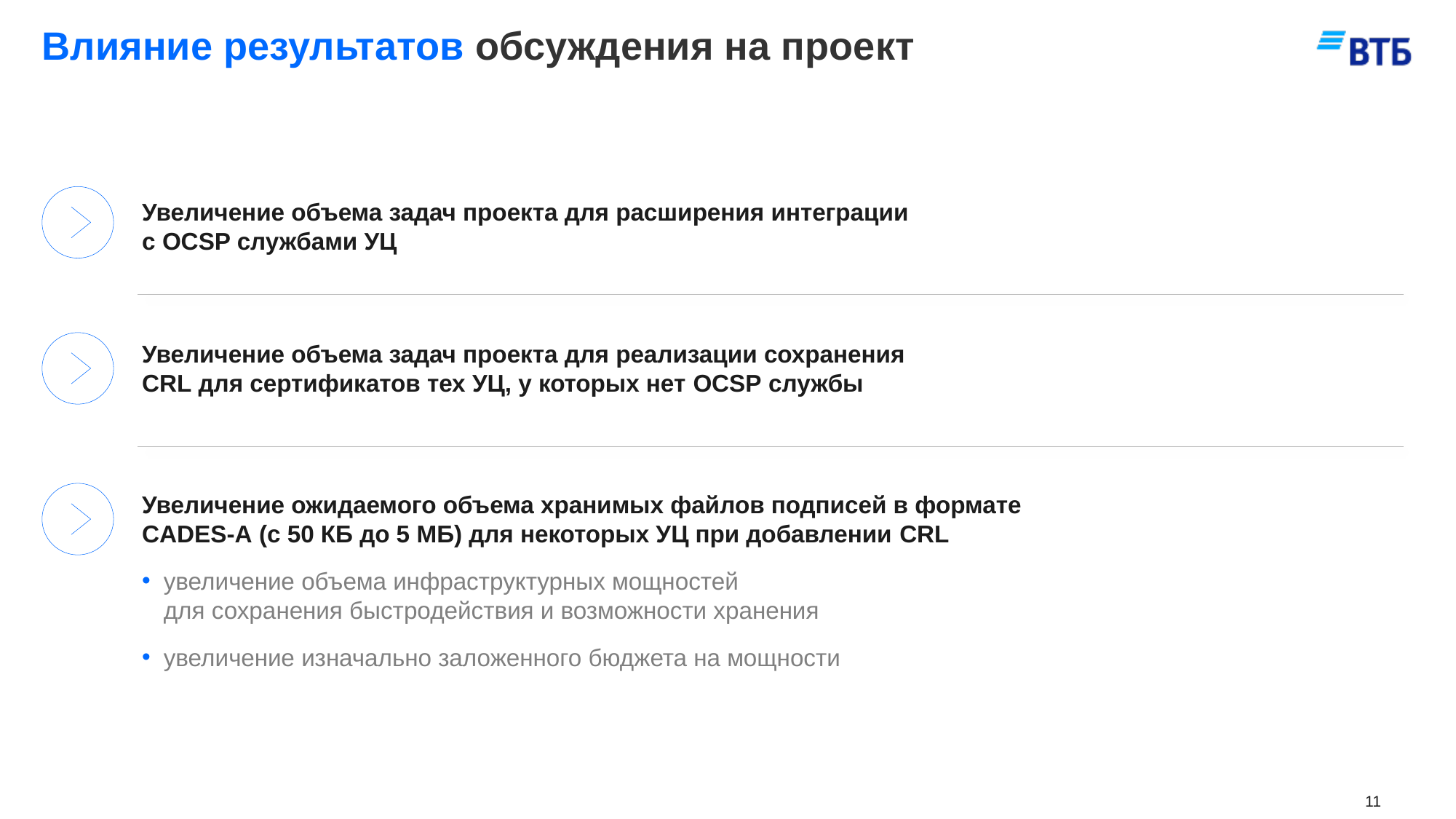

Влияние результатов обсуждения на проект

Увеличение объема задач проекта для расширения интеграции
с OCSP службами УЦ

Увеличение объема задач проекта для реализации сохранения
CRL для сертификатов тех УЦ, у которых нет OCSP службы

Увеличение ожидаемого объема хранимых файлов подписей в формате
CADES-A (с 50 КБ до 5 МБ) для некоторых УЦ при добавлении CRL
увеличение объема инфраструктурных мощностей
для сохранения быстродействия и возможности хранения
увеличение изначально заложенного бюджета на мощности